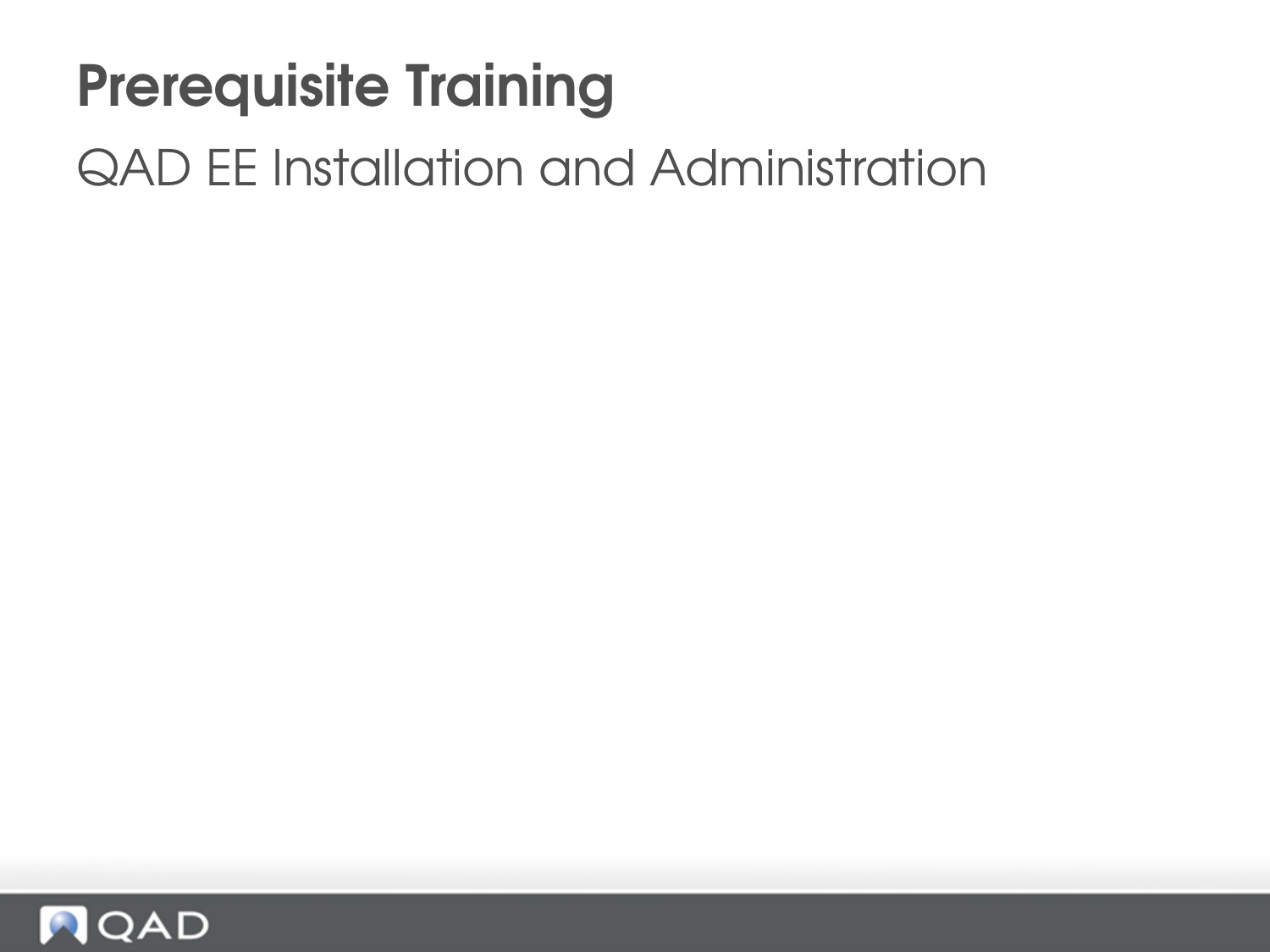

# Prerequisite Training
QAD EE Installation and Administration